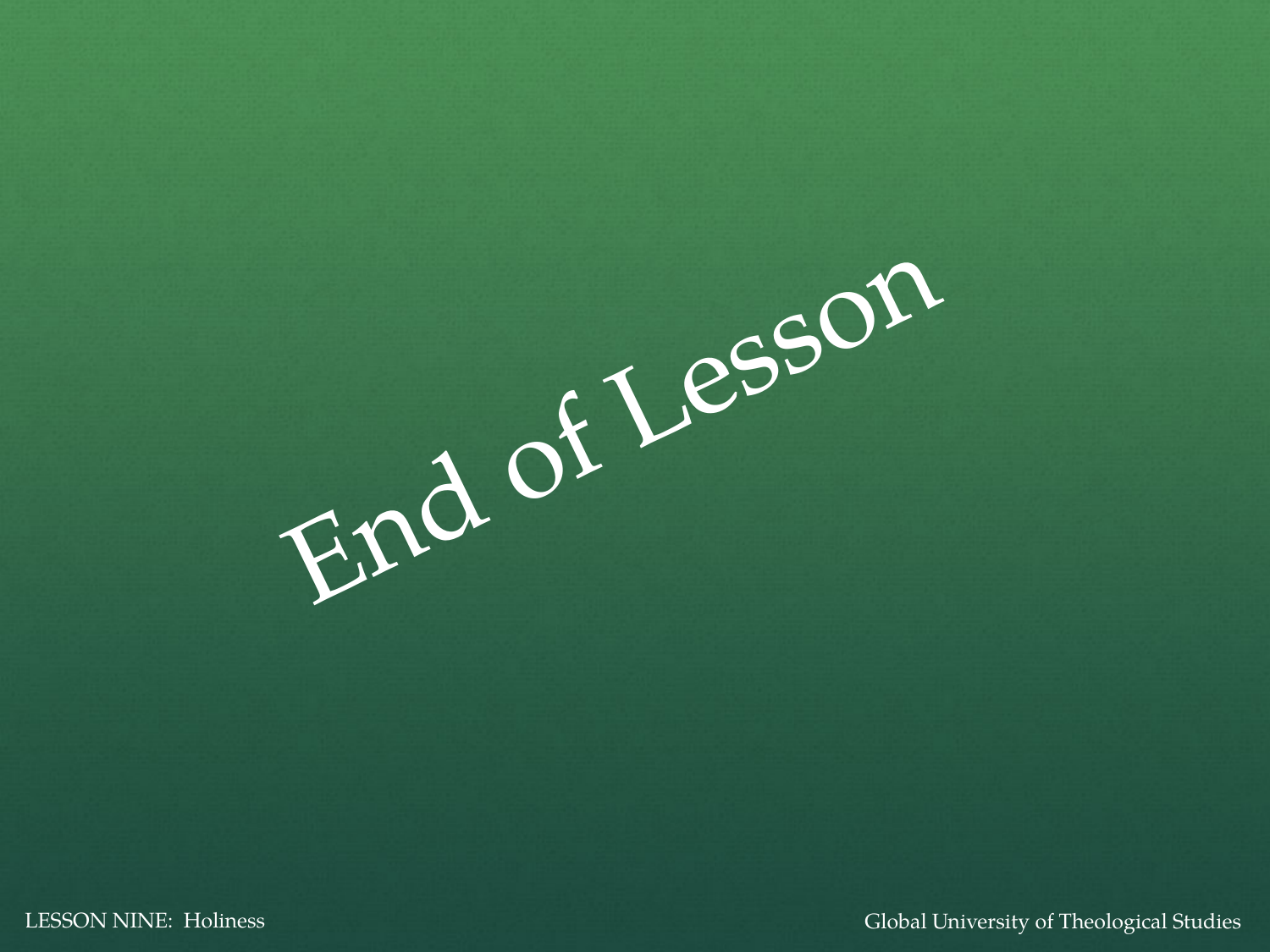

End of Lesson
Global University of Theological Studies
LESSON NINE:  Holiness